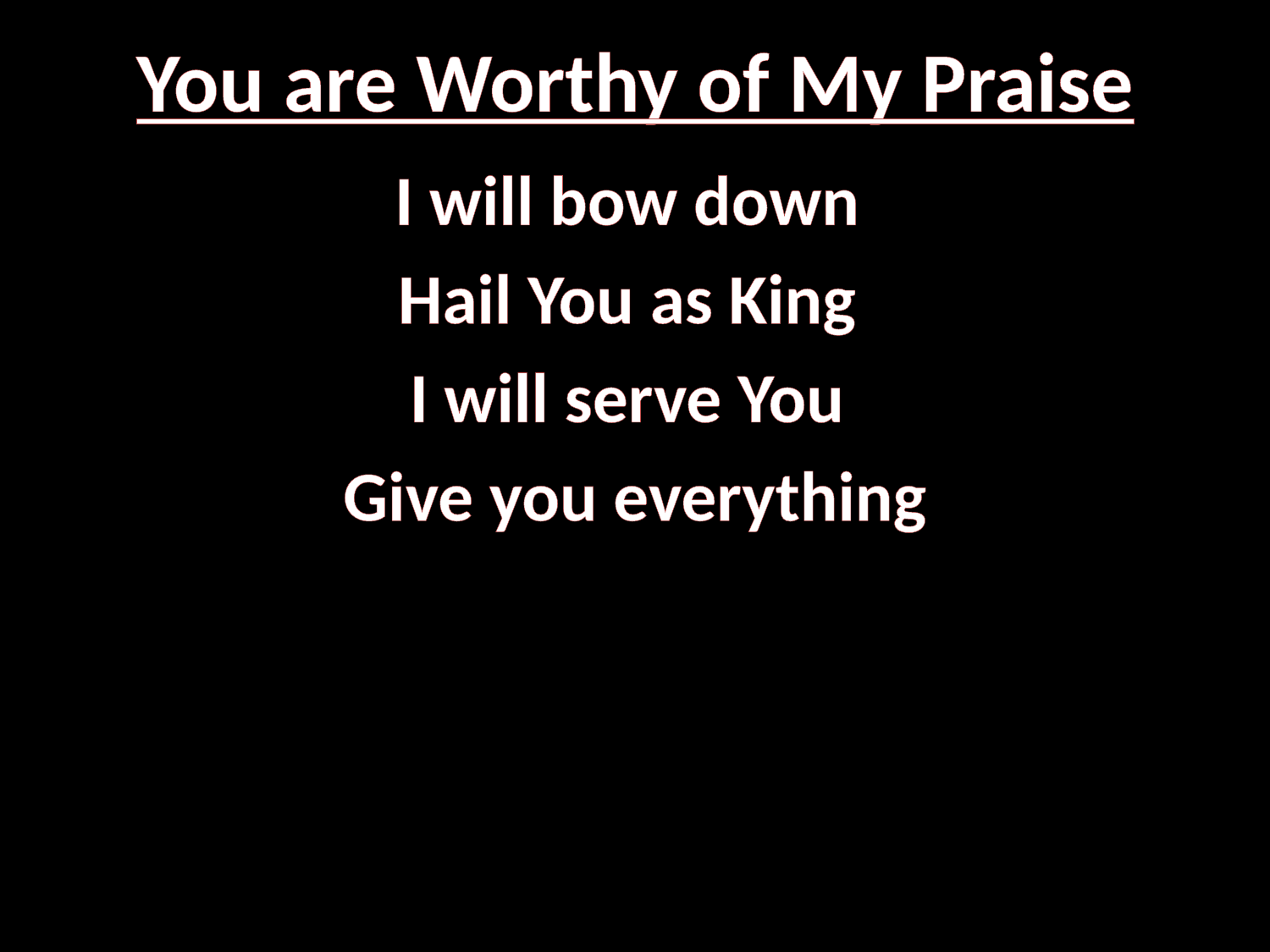

# You are Worthy of My Praise
I will bow down
Hail You as King
I will serve You
Give you everything